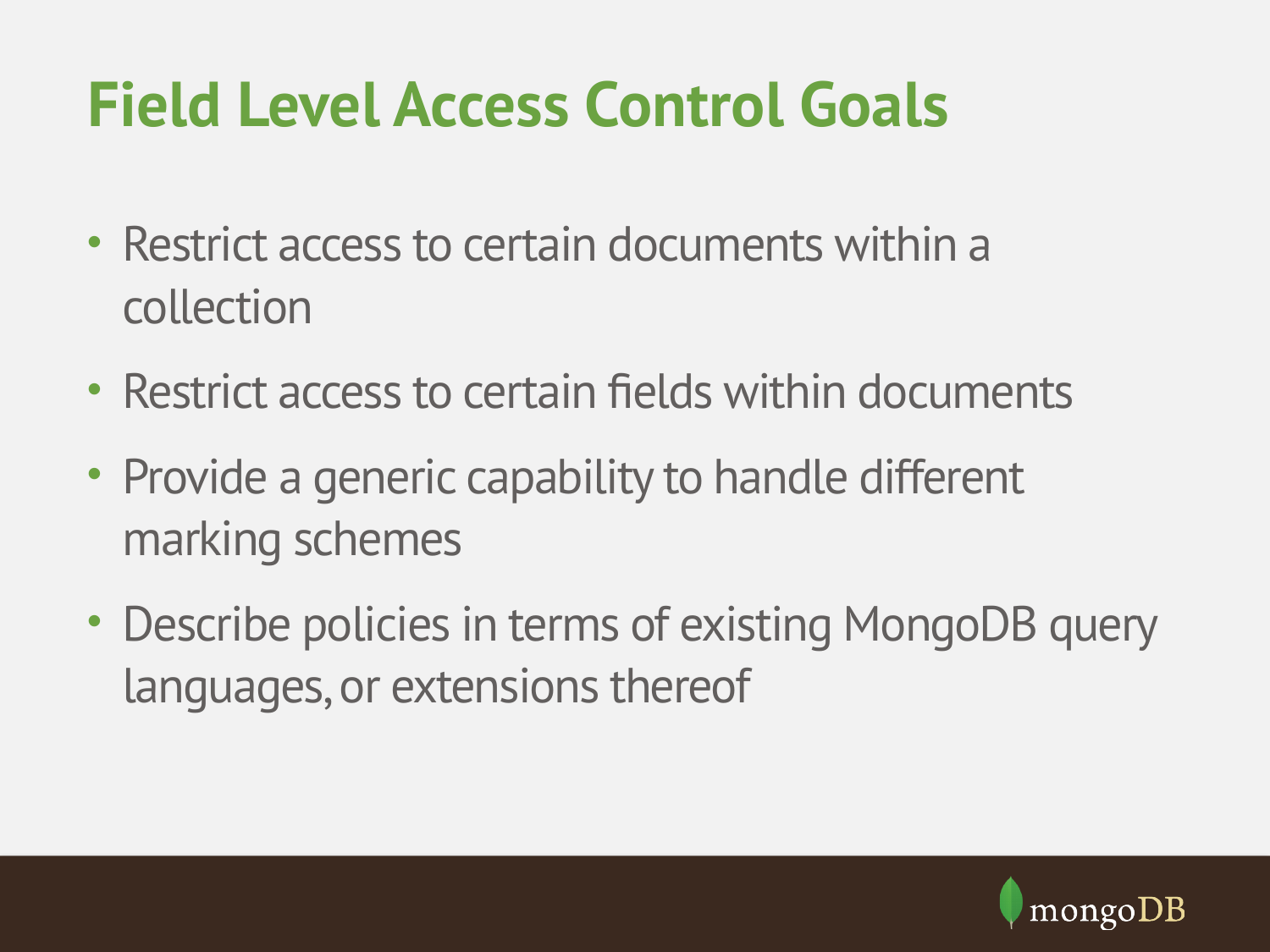

# Field Level Access Control Goals
Restrict access to certain documents within a collection
Restrict access to certain fields within documents
Provide a generic capability to handle different marking schemes
Describe policies in terms of existing MongoDB query languages, or extensions thereof